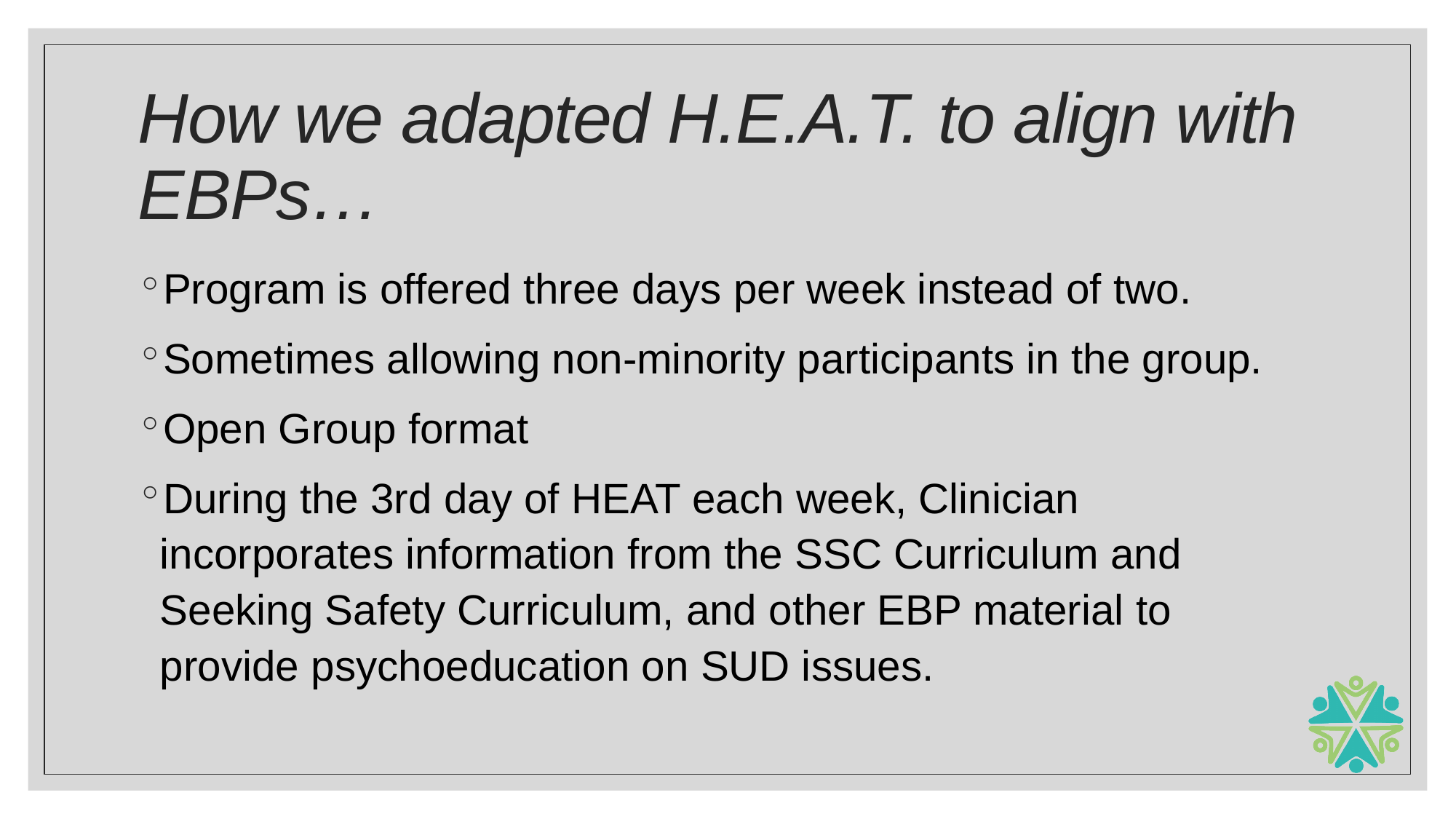

# How we adapted H.E.A.T. to align with EBPs…
Program is offered three days per week instead of two.
Sometimes allowing non-minority participants in the group.
Open Group format
During the 3rd day of HEAT each week, Clinician incorporates information from the SSC Curriculum and Seeking Safety Curriculum, and other EBP material to provide psychoeducation on SUD issues.